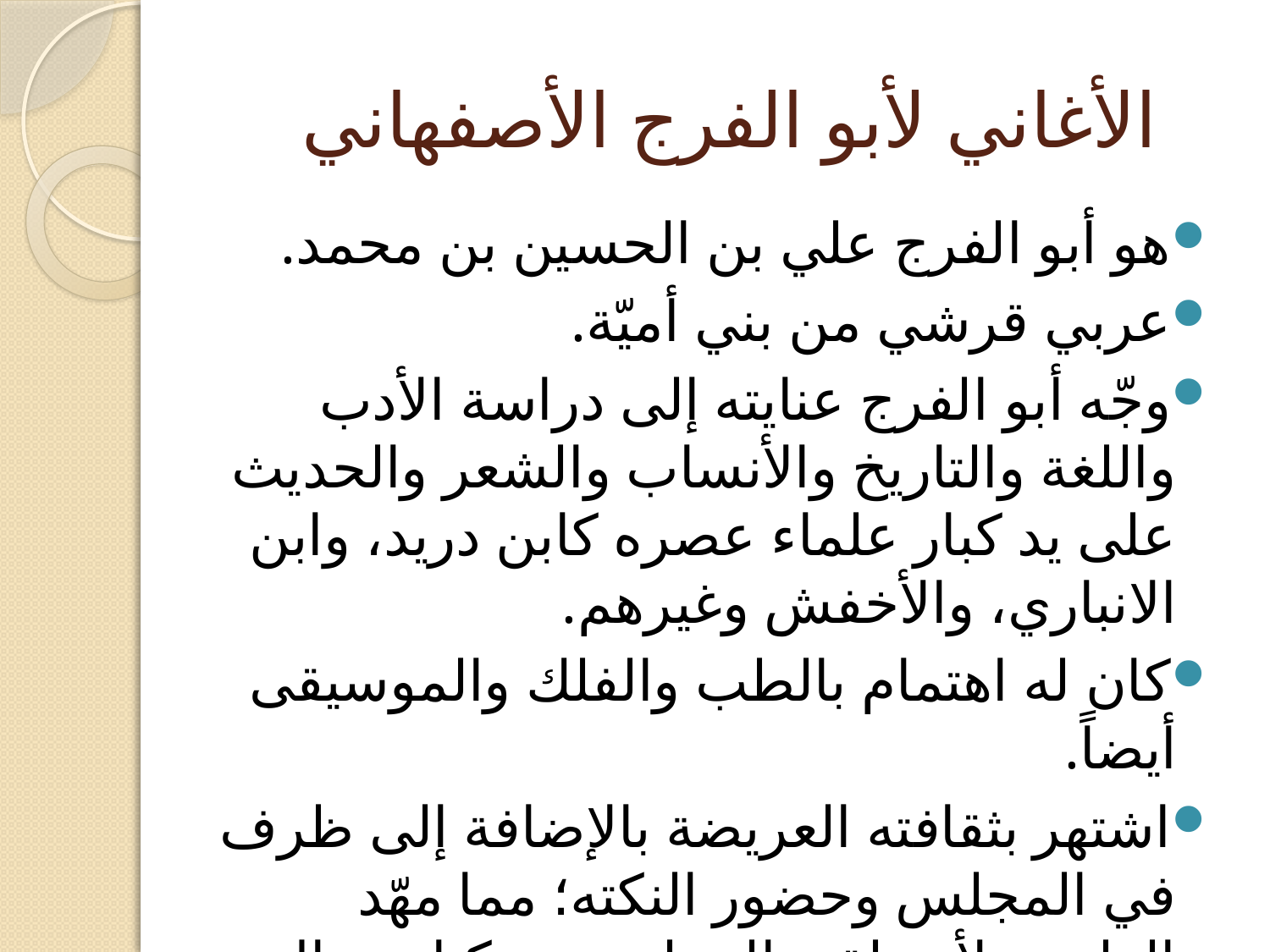

# الأغاني لأبو الفرج الأصفهاني
هو أبو الفرج علي بن الحسين بن محمد.
عربي قرشي من بني أميّة.
وجّه أبو الفرج عنايته إلى دراسة الأدب واللغة والتاريخ والأنساب والشعر والحديث على يد كبار علماء عصره كابن دريد، وابن الانباري، والأخفش وغيرهم.
كان له اهتمام بالطب والفلك والموسيقى أيضاً.
اشتهر بثقافته العريضة بالإضافة إلى ظرف في المجلس وحضور النكته؛ مما مهّد الطريق لأن يلقى الحظوة عند كبار رجال عصره.